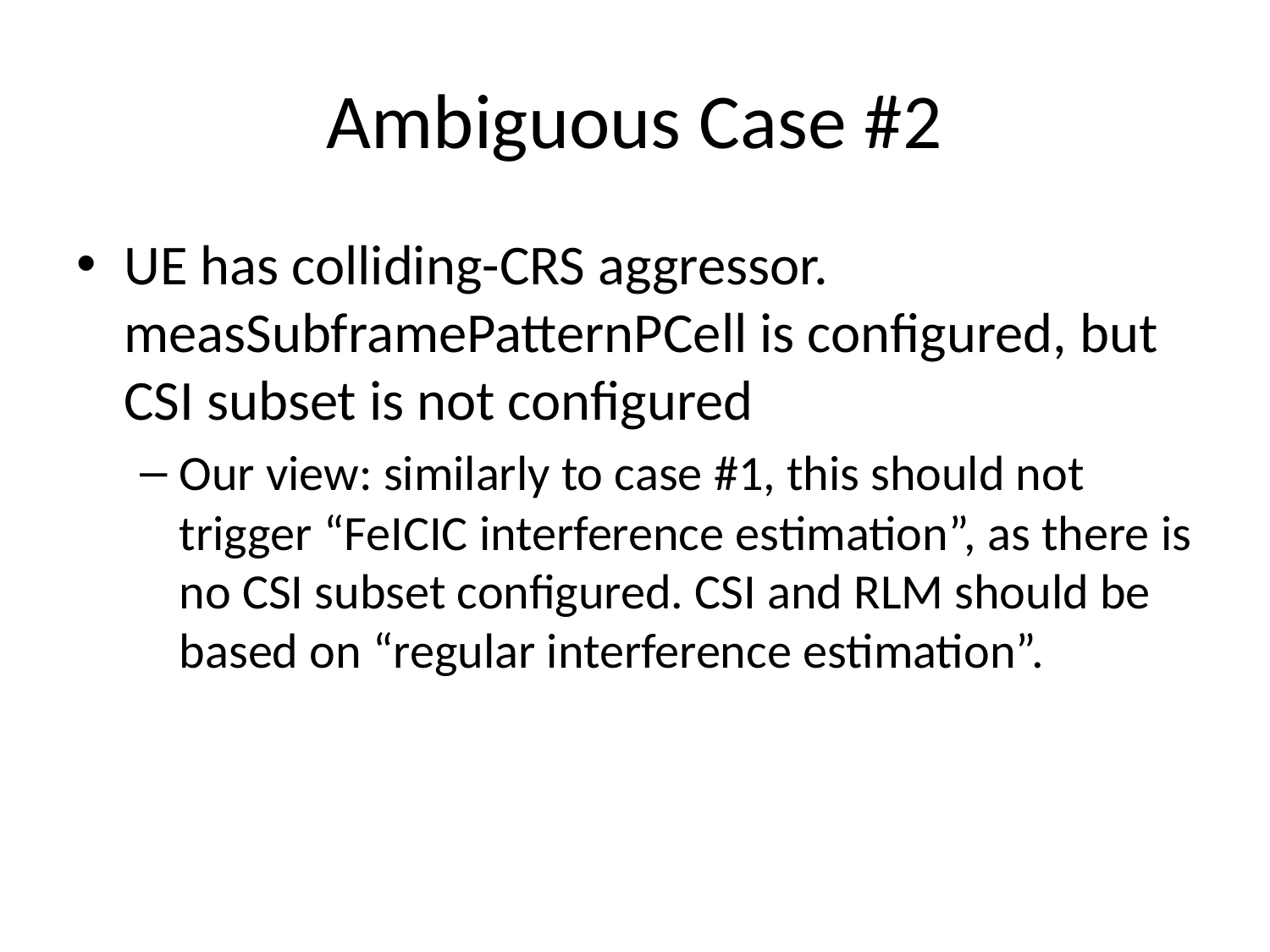

# Ambiguous Case #2
UE has colliding-CRS aggressor. measSubframePatternPCell is configured, but CSI subset is not configured
Our view: similarly to case #1, this should not trigger “FeICIC interference estimation”, as there is no CSI subset configured. CSI and RLM should be based on “regular interference estimation”.